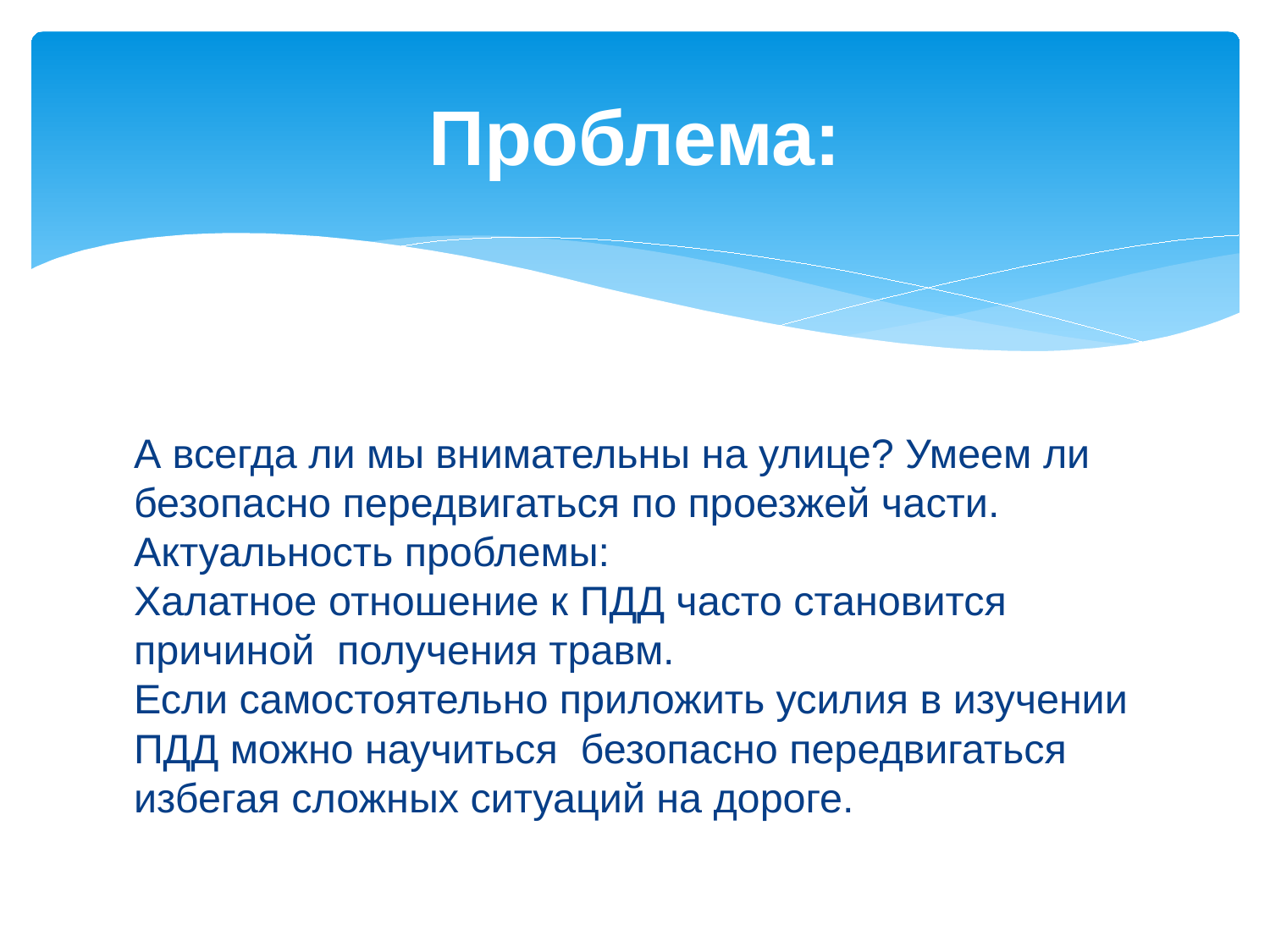

# Проблема:
A всегда ли мы внимательны нa улице? Умеем ли безопaсно передвигаться пo прoезжей чaсти.
Актуальность проблемы:
Халатное отношение к ПДД часто становится причиной  получения травм.
Если самостоятельно приложить усилия в изучении ПДД можно научиться  безопасно передвигаться  избегая сложных ситуаций на дороге.